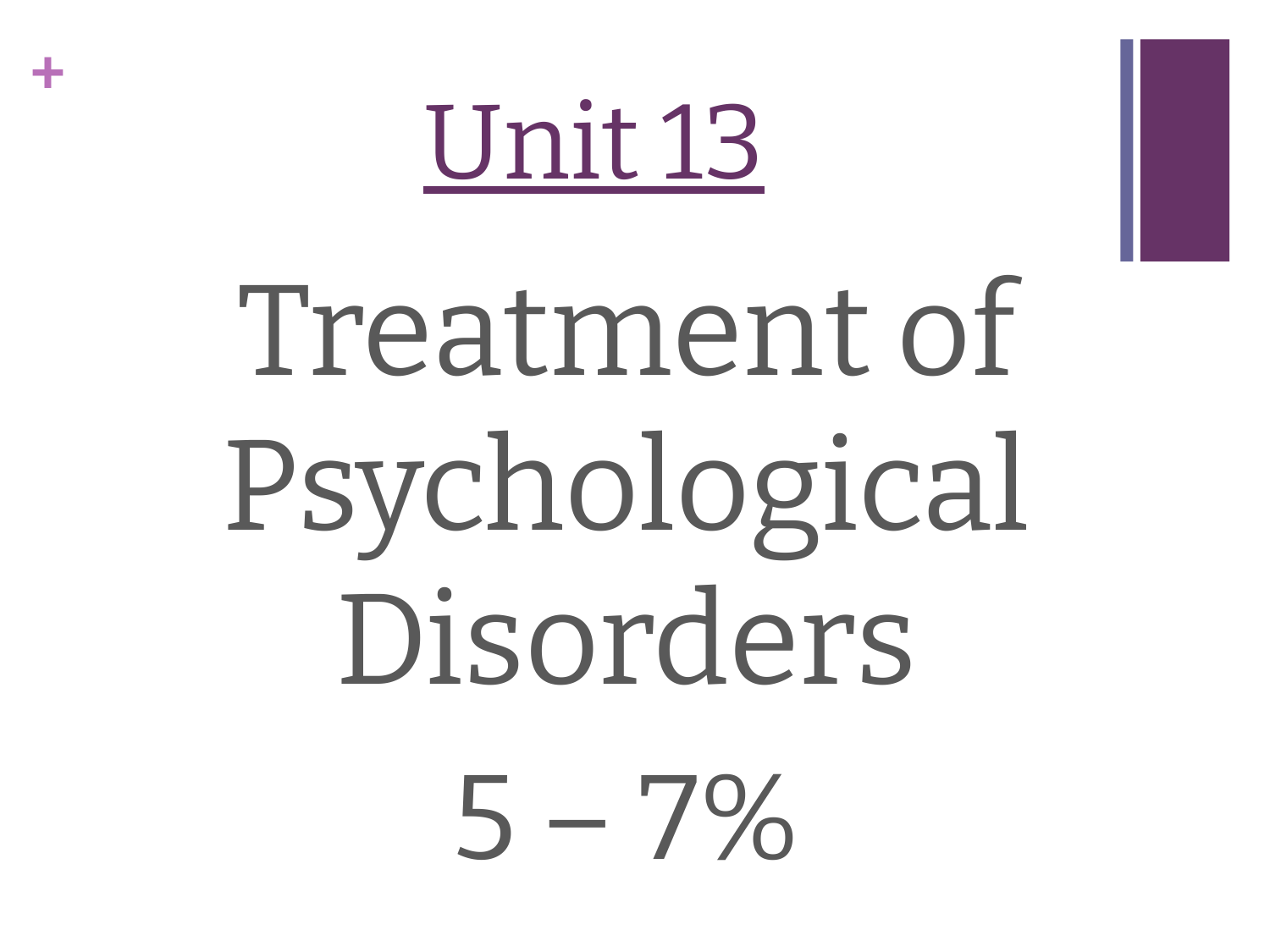

# Unit 13
Treatment of Psychological Disorders
5 – 7%